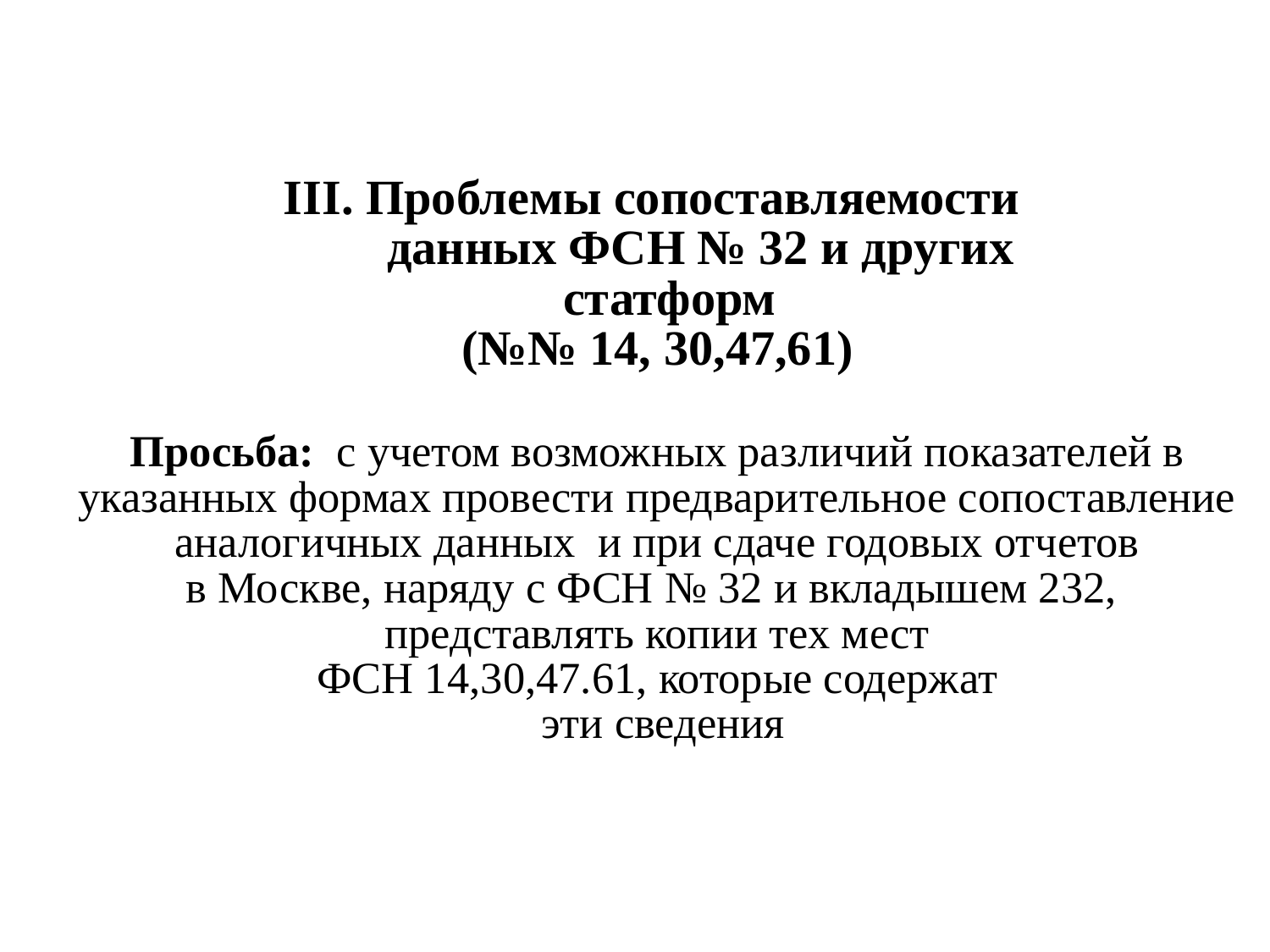

# III. Проблемы сопоставляемости данных ФСН № 32 и других статформ (№№ 14, 30,47,61) Просьба:  с учетом возможных различий показателей в указанных формах провести предварительное сопоставление аналогичных данных  и при сдаче годовых отчетов в Москве, наряду с ФСН № 32 и вкладышем 232, представлять копии тех мест ФСН 14,30,47.61, которые содержат эти сведения